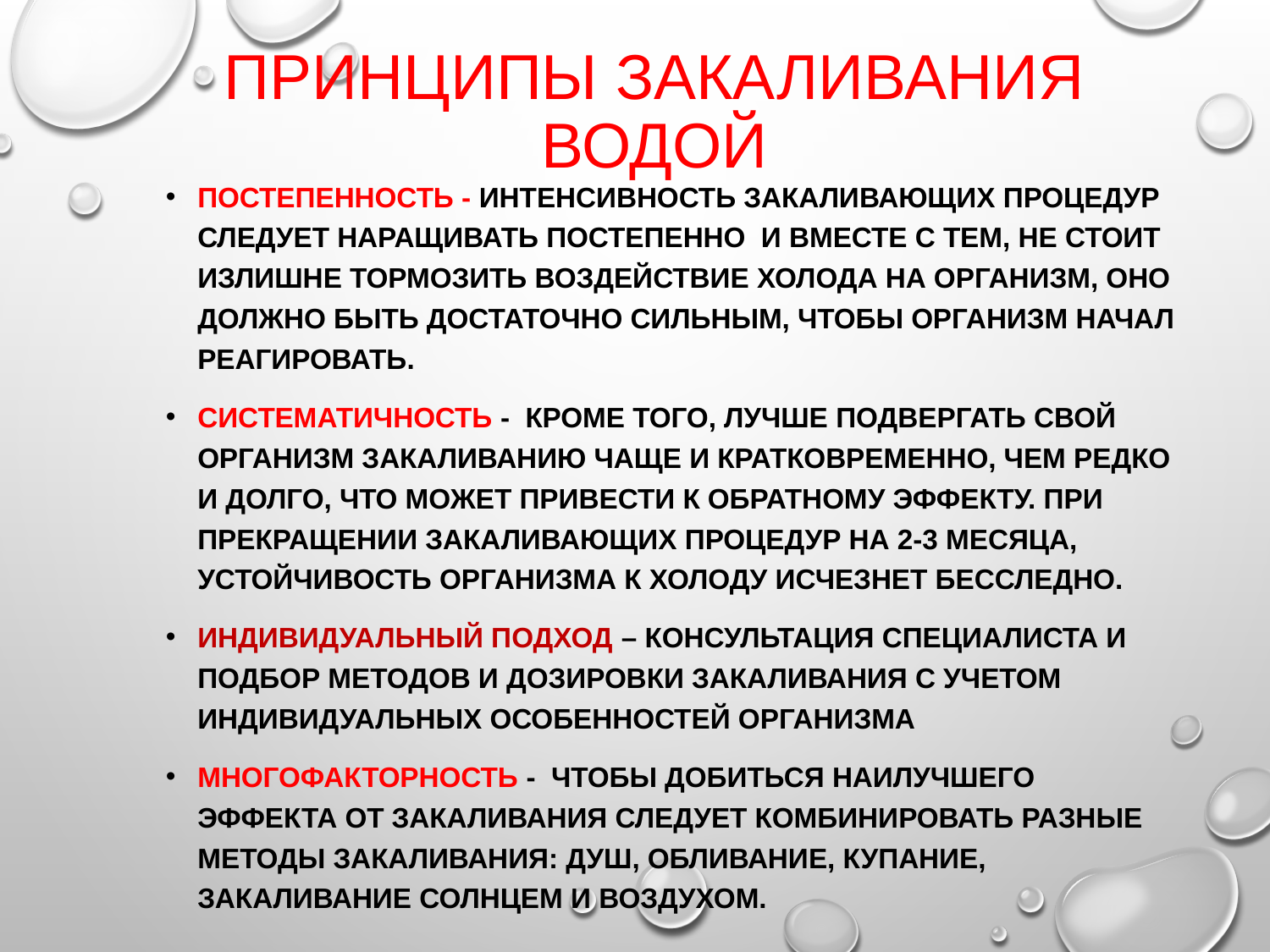

# принципы закаливания водой
Постепенность - Интенсивность закаливающих процедур следует наращивать постепенно  И вместе с тем, не стоит излишне тормозить воздействие холода на организм, оно должно быть достаточно сильным, чтобы организм начал реагировать.
Систематичность -  Кроме того, лучше подвергать свой организм закаливанию чаще и кратковременно, чем редко и долго, что может привести к обратному эффекту. При прекращении закаливающих процедур на 2-3 месяца, устойчивость организма к холоду исчезнет бесследно.
Индивидуальный подход – консультация специалиста и подбор методов и дозировки закаливания с учетом индивидуальных особенностей организма
Многофакторность -  Чтобы добиться наилучшего эффекта от закаливания следует комбинировать разные методы закаливания: душ, обливание, купание, закаливание солнцем и воздухом.